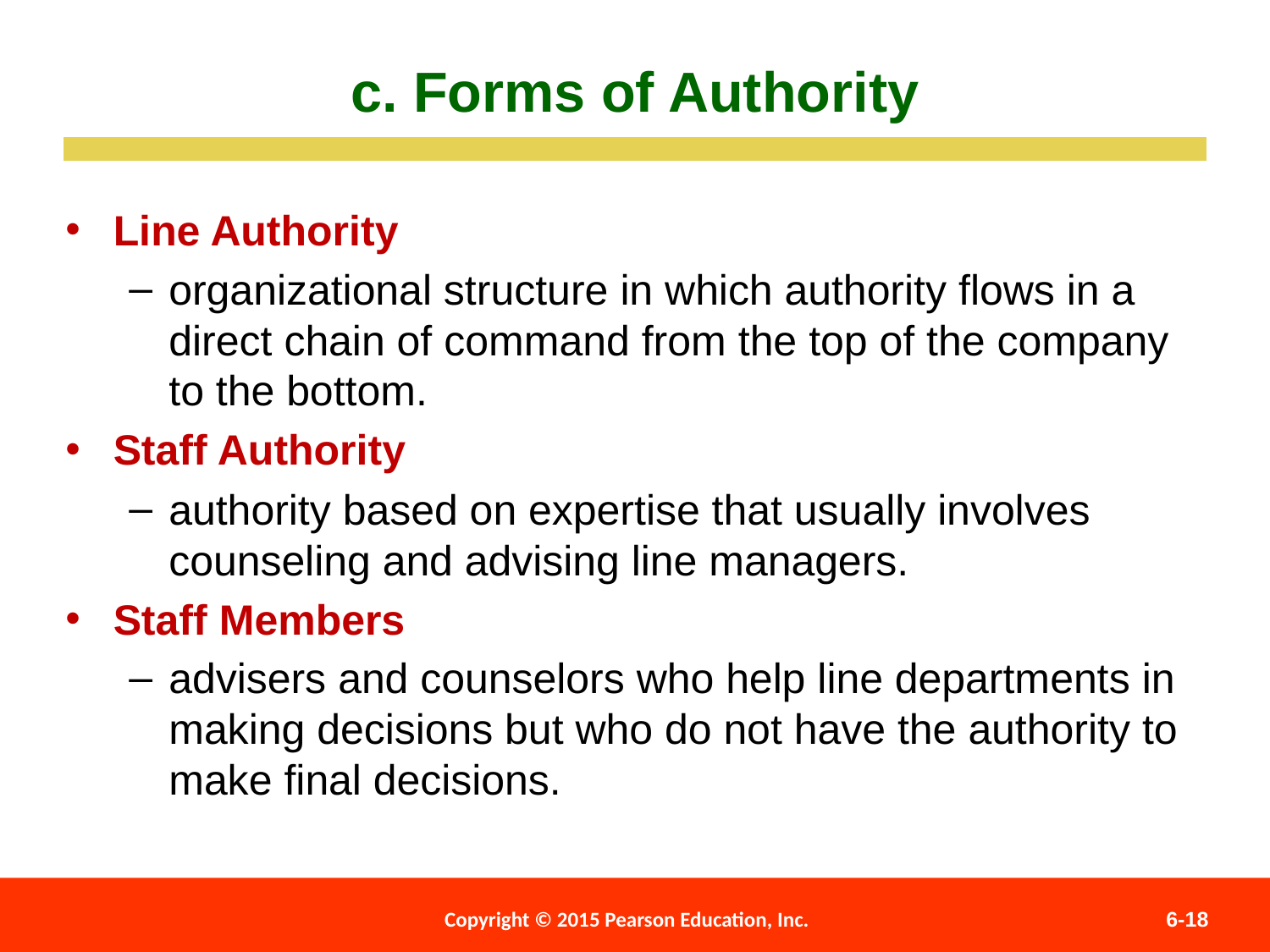

c. Forms of Authority
Line Authority
organizational structure in which authority flows in a direct chain of command from the top of the company to the bottom.
Staff Authority
authority based on expertise that usually involves counseling and advising line managers.
Staff Members
advisers and counselors who help line departments in making decisions but who do not have the authority to make final decisions.